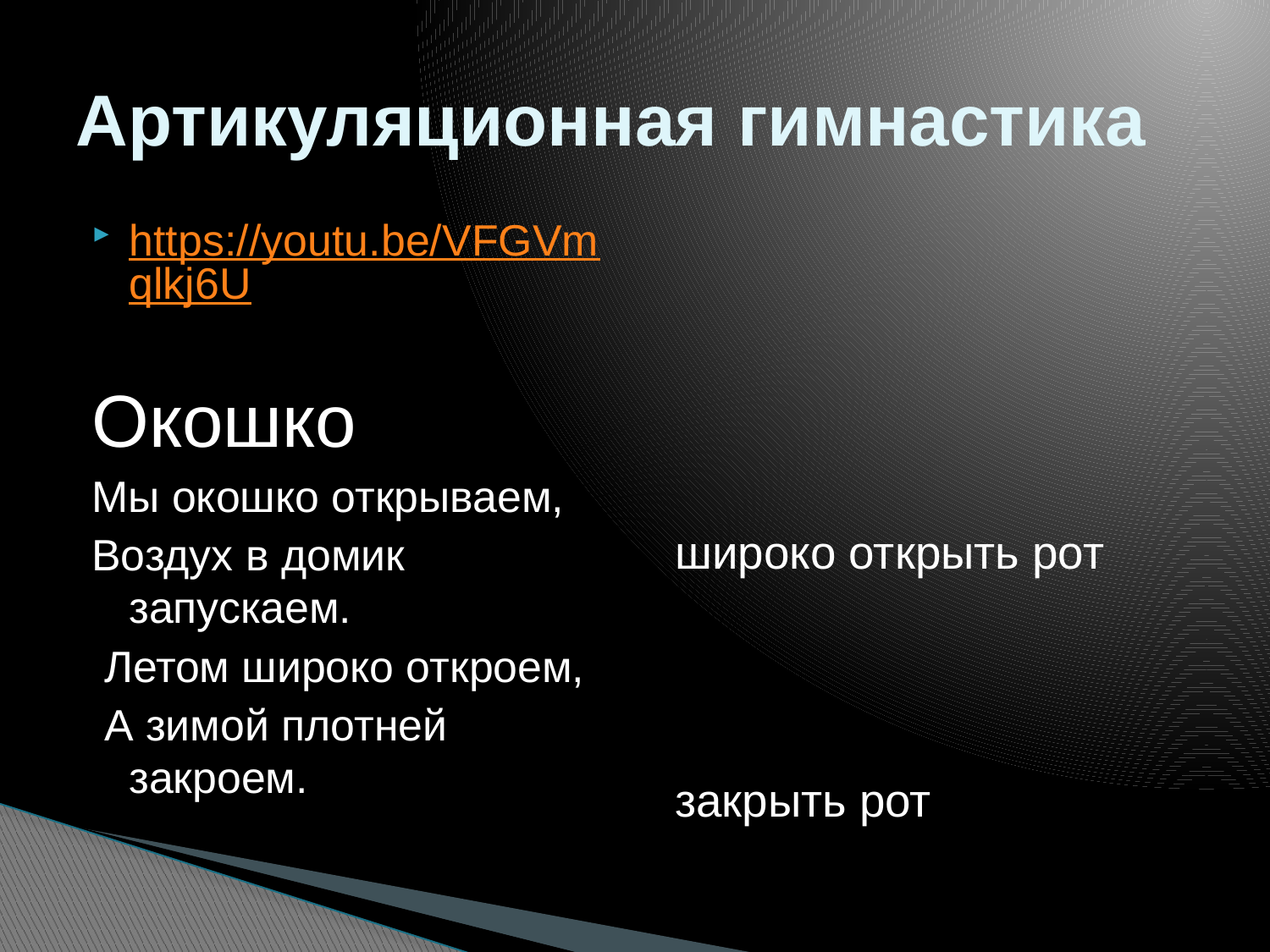

# Артикуляционная гимнастика
https://youtu.be/VFGVmqlkj6U

Окошко
Мы окошко открываем,
Воздух в домик запускаем.
 Летом широко откроем,
 А зимой плотней закроем.

широко открыть рот

закрыть рот